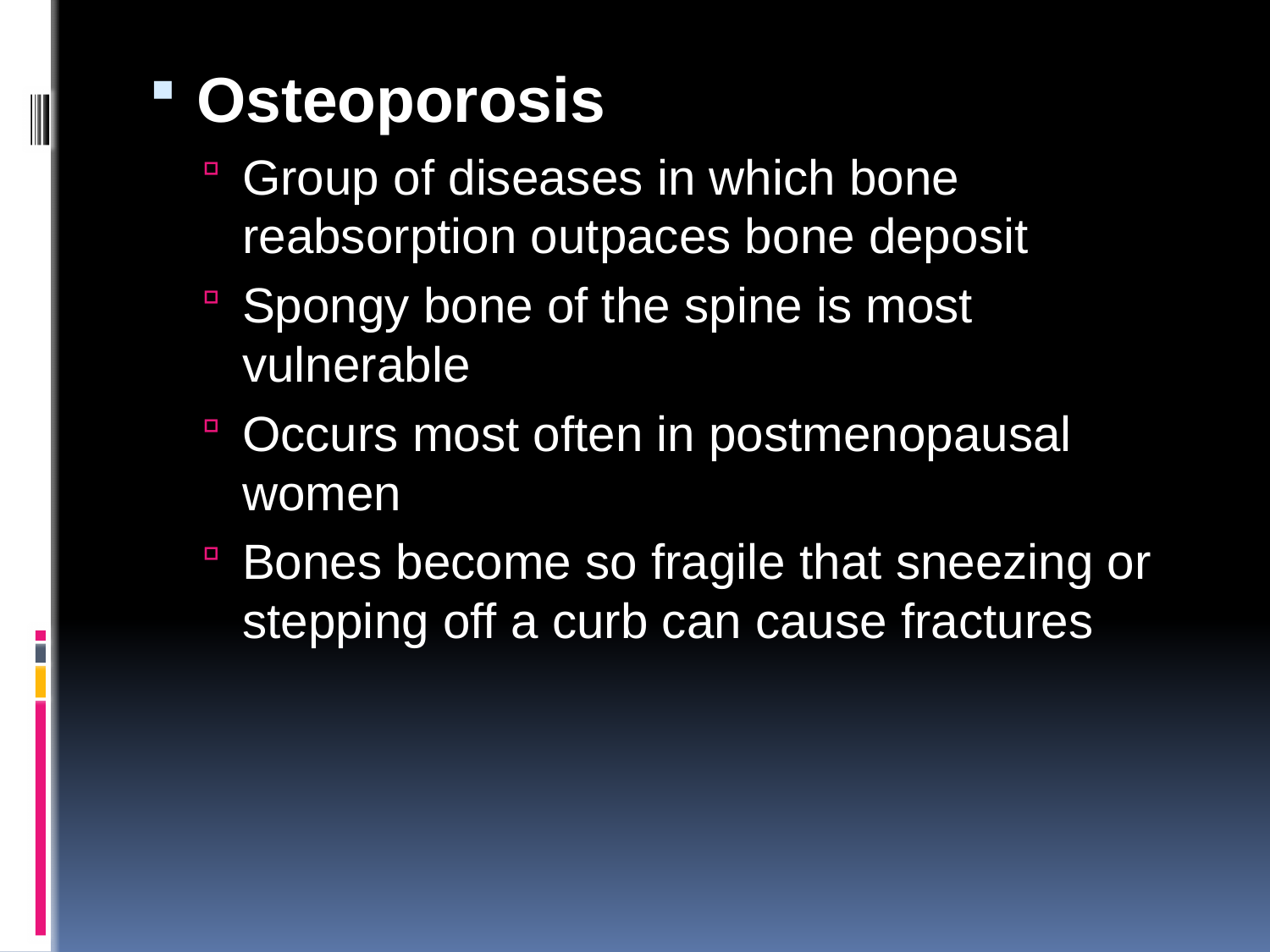

Osteoporosis
Group of diseases in which bone reabsorption outpaces bone deposit
Spongy bone of the spine is most vulnerable
Occurs most often in postmenopausal women
Bones become so fragile that sneezing or stepping off a curb can cause fractures

#